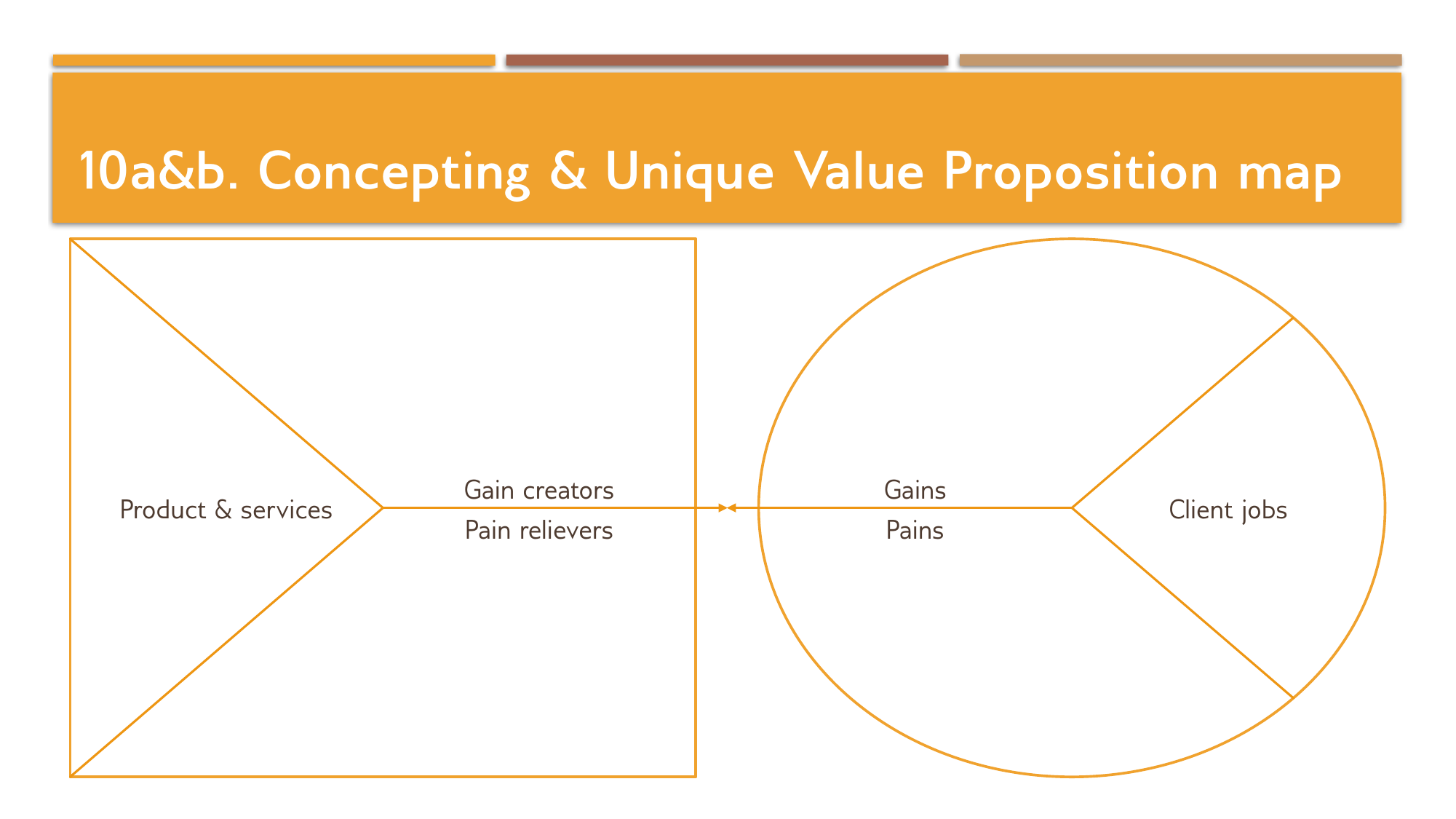

# 10a&b. Concepting & Unique Value Proposition map

Gains
Gain creators
Client jobs
Product & services
Pains
Pain relievers